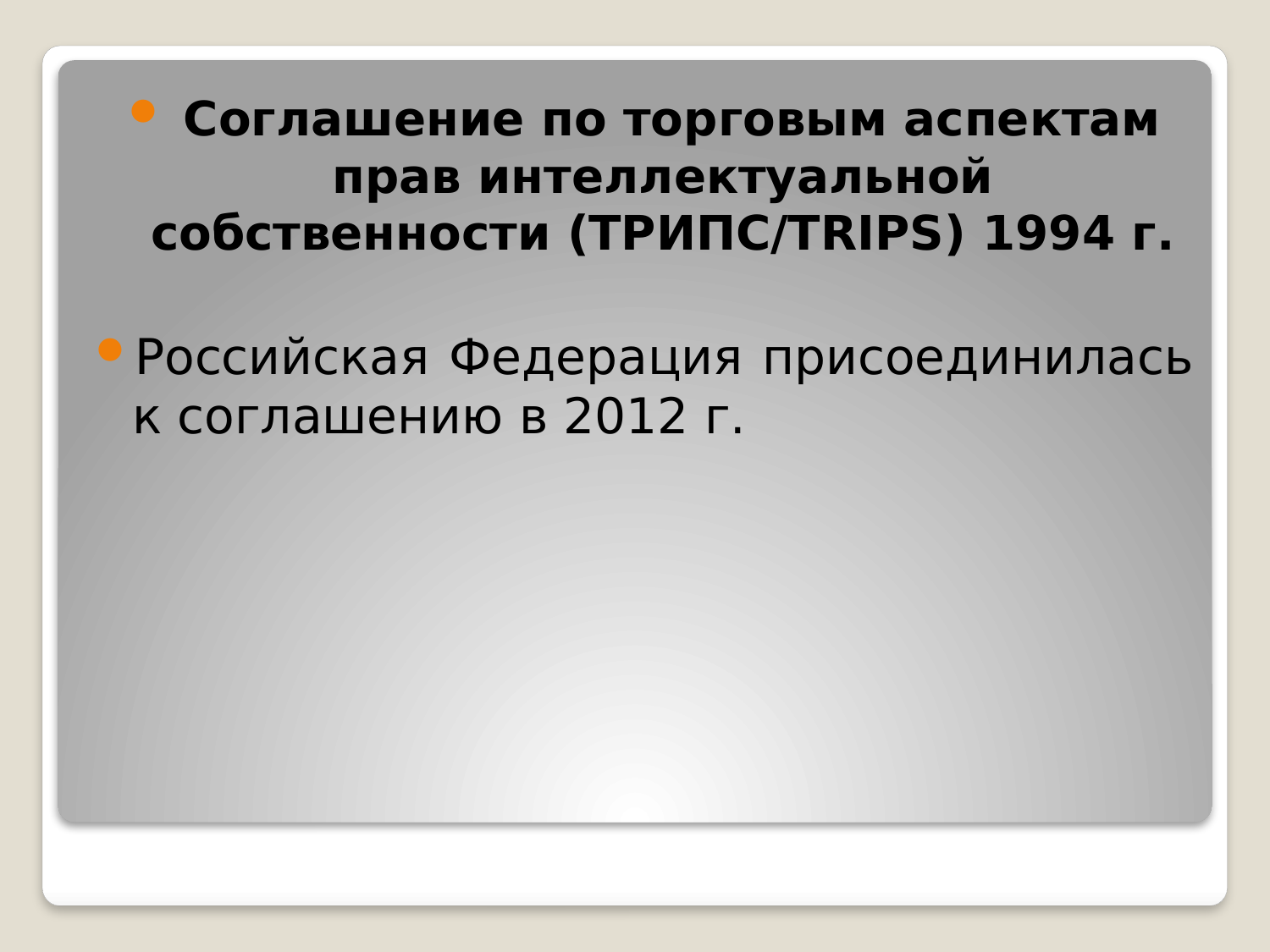

Соглашение по торговым аспектам прав интеллектуальной собственности (ТРИПС/TRIPS) 1994 г.

Российская Федерация присоединилась к соглашению в 2012 г.
#